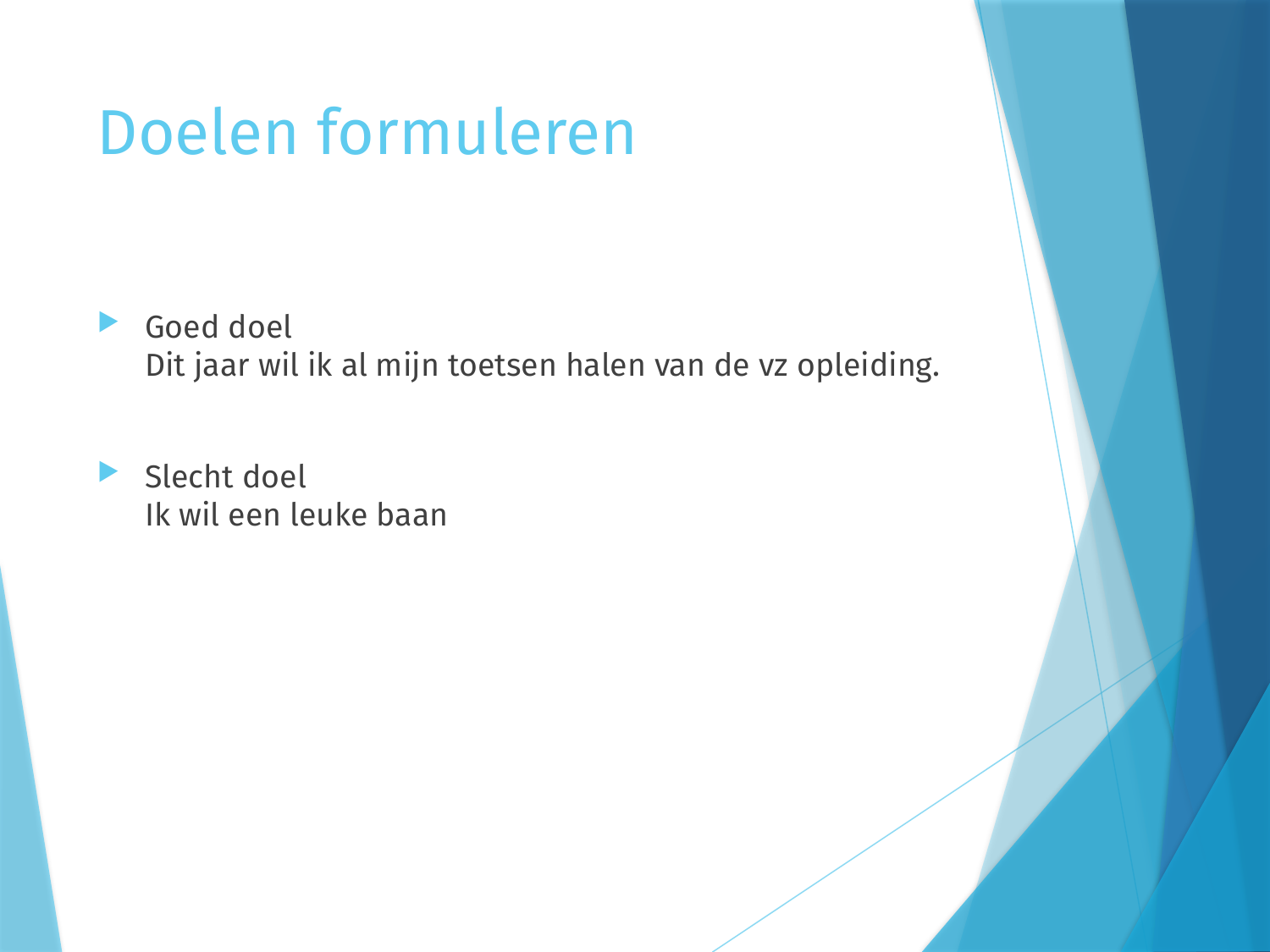

# Doelen formuleren
Goed doel
Dit jaar wil ik al mijn toetsen halen van de vz opleiding.

Slecht doel
Ik wil een leuke baan